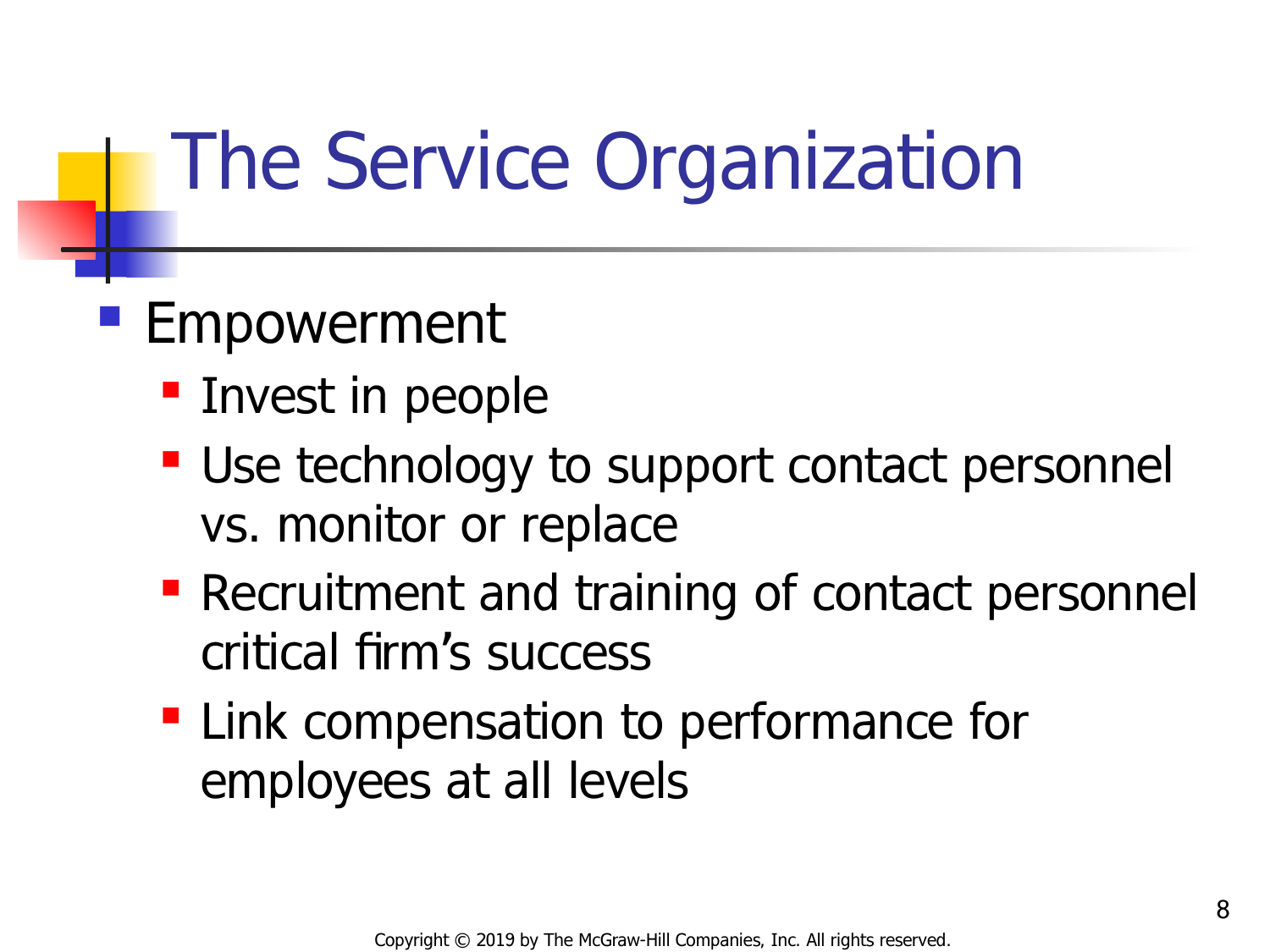

# The Service Organization
Empowerment
Invest in people
Use technology to support contact personnel vs. monitor or replace
Recruitment and training of contact personnel critical firm’s success
Link compensation to performance for employees at all levels
8
Copyright © 2019 by The McGraw-Hill Companies, Inc. All rights reserved.